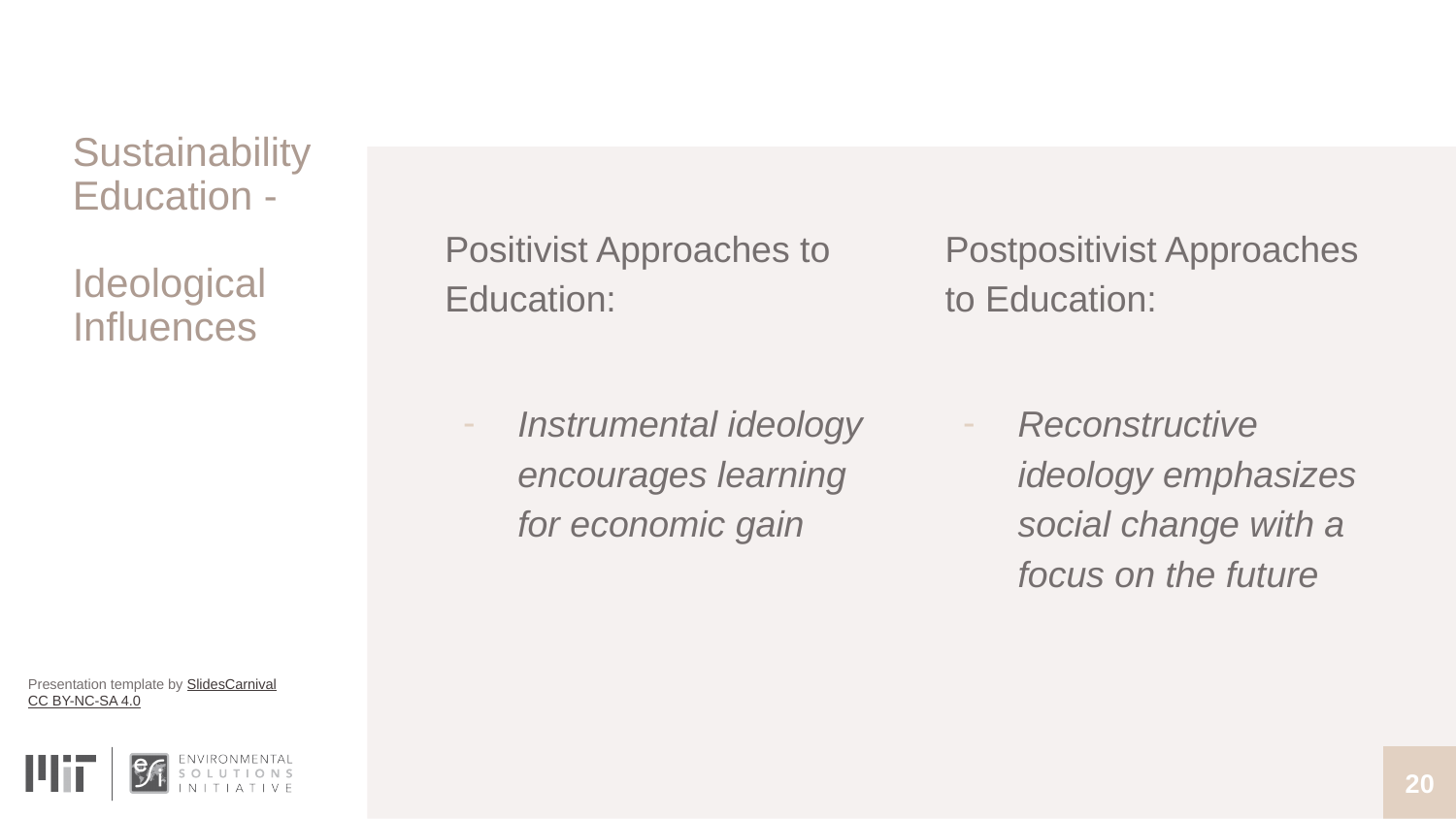

# Sustainability Education -

Ideological Influences
Positivist Approaches to Education:

Instrumental ideology encourages learning for economic gain

Postpositivist Approaches to Education:

Reconstructive ideology emphasizes social change with a focus on the future
20